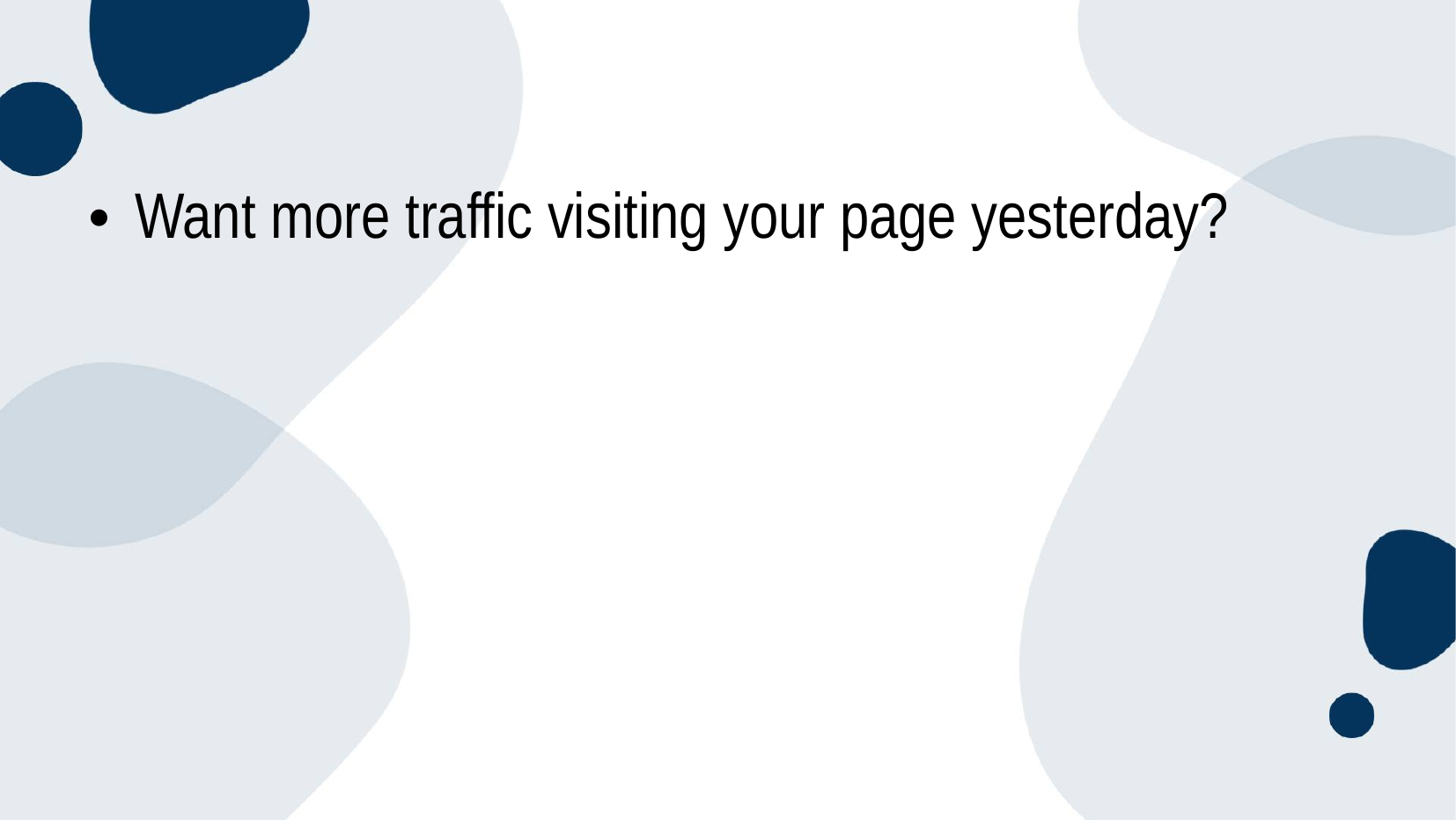

Want more traffic visiting your page yesterday?